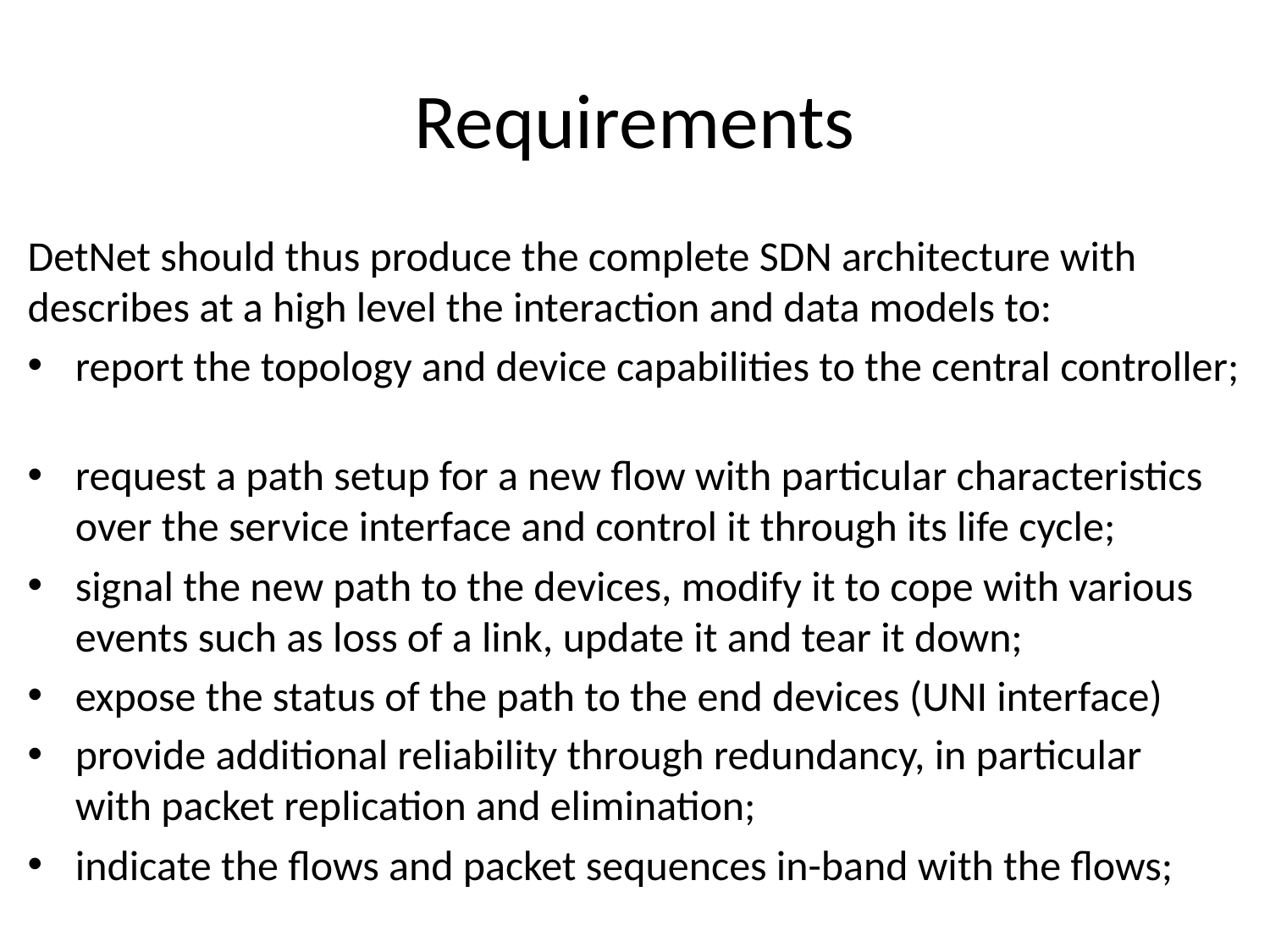

# Requirements
DetNet should thus produce the complete SDN architecture with   describes at a high level the interaction and data models to:
report the topology and device capabilities to the central controller;
request a path setup for a new flow with particular characteristics over the service interface and control it through its life cycle;
signal the new path to the devices, modify it to cope with various      events such as loss of a link, update it and tear it down;
expose the status of the path to the end devices (UNI interface)
provide additional reliability through redundancy, in particular      with packet replication and elimination;
indicate the flows and packet sequences in-band with the flows;